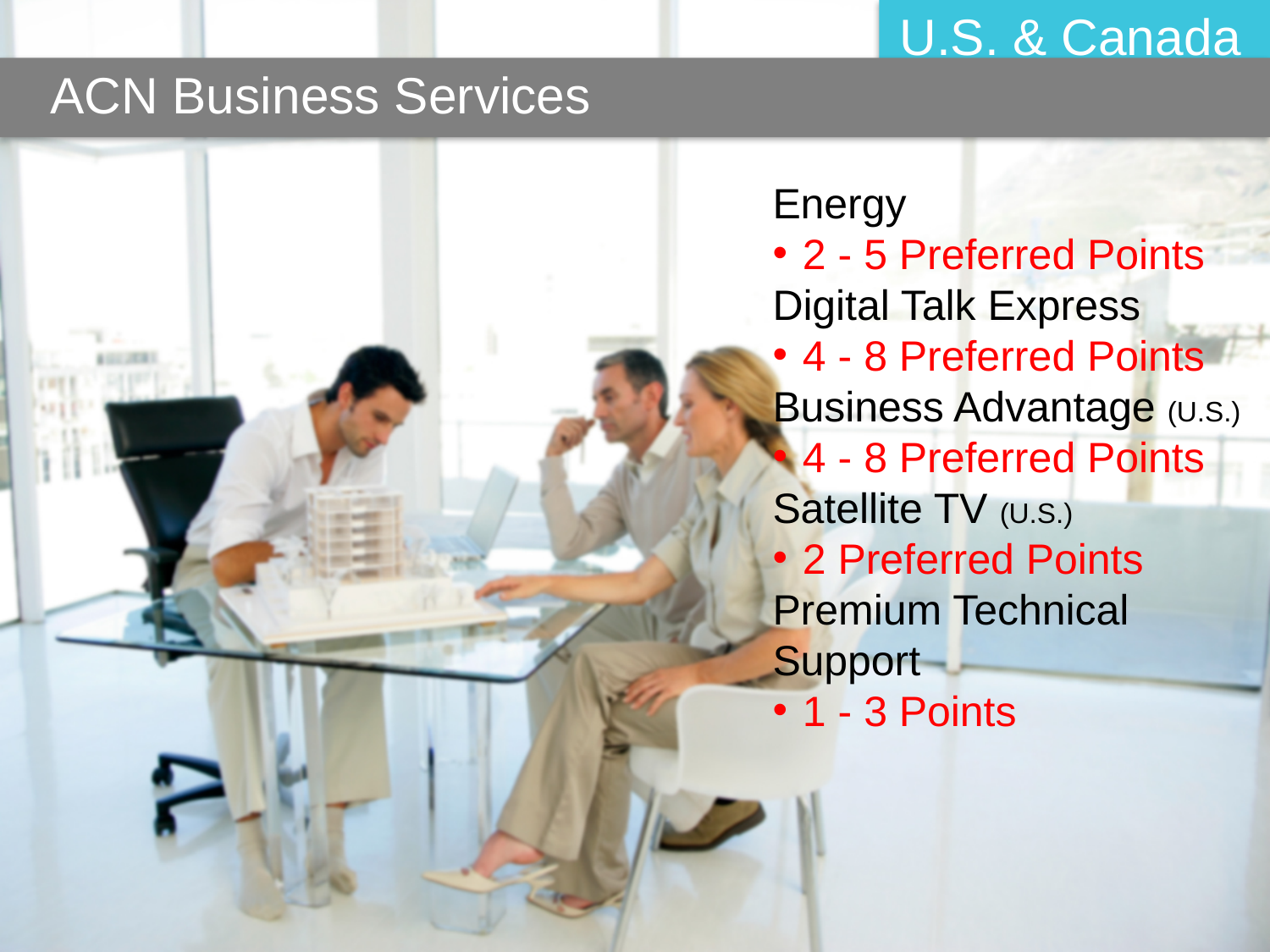

U.S. & Canada
ACN Business Services

Energy
2 - 5 Preferred Points
Digital Talk Express
4 - 8 Preferred Points
Business Advantage (U.S.)
4 - 8 Preferred Points
Satellite TV (U.S.)
2 Preferred Points
Premium Technical Support
1 - 3 Points